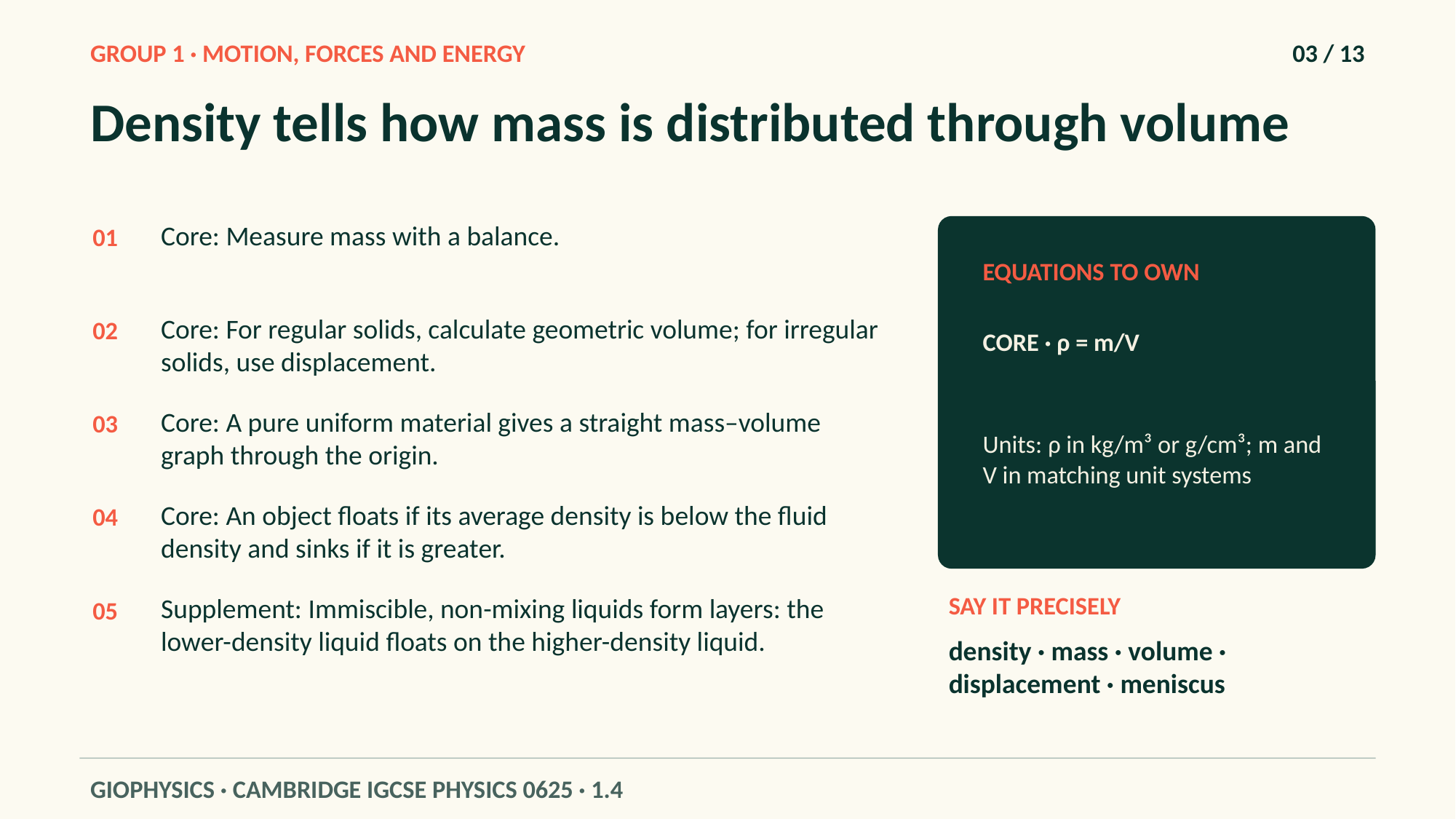

GROUP 1 · MOTION, FORCES AND ENERGY
03 / 13
Density tells how mass is distributed through volume
Core: Measure mass with a balance.
01

EQUATIONS TO OWN
Core: For regular solids, calculate geometric volume; for irregular solids, use displacement.
02
CORE · ρ = m/V
Core: A pure uniform material gives a straight mass–volume graph through the origin.
03
Units: ρ in kg/m³ or g/cm³; m and V in matching unit systems
Core: An object floats if its average density is below the fluid density and sinks if it is greater.
04
SAY IT PRECISELY
Supplement: Immiscible, non-mixing liquids form layers: the lower-density liquid floats on the higher-density liquid.
05
density · mass · volume · displacement · meniscus

GIOPHYSICS · CAMBRIDGE IGCSE PHYSICS 0625 · 1.4